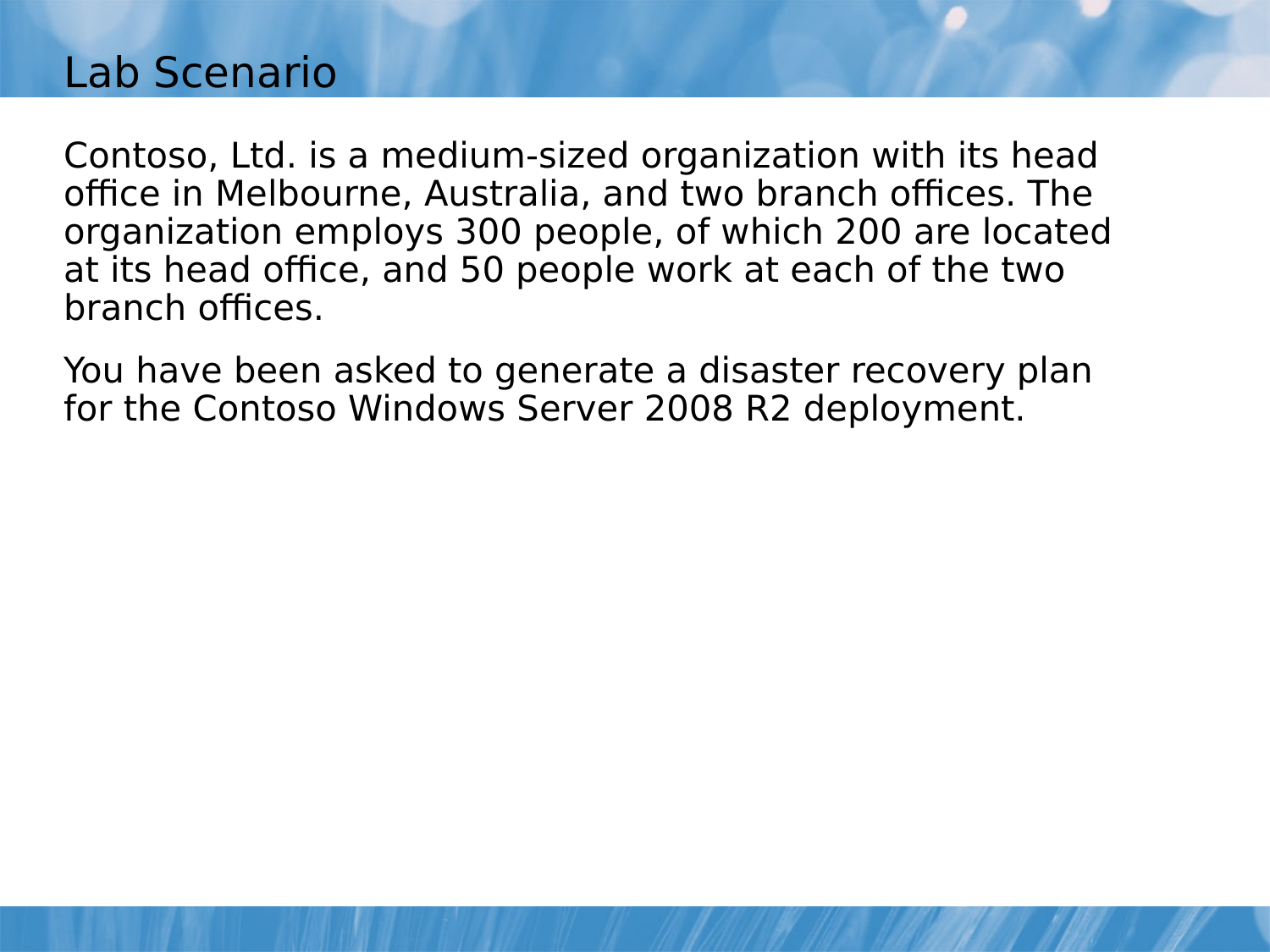

# Lab Scenario
Contoso, Ltd. is a medium-sized organization with its head office in Melbourne, Australia, and two branch offices. The organization employs 300 people, of which 200 are located at its head office, and 50 people work at each of the two branch offices.
You have been asked to generate a disaster recovery plan for the Contoso Windows Server 2008 R2 deployment.